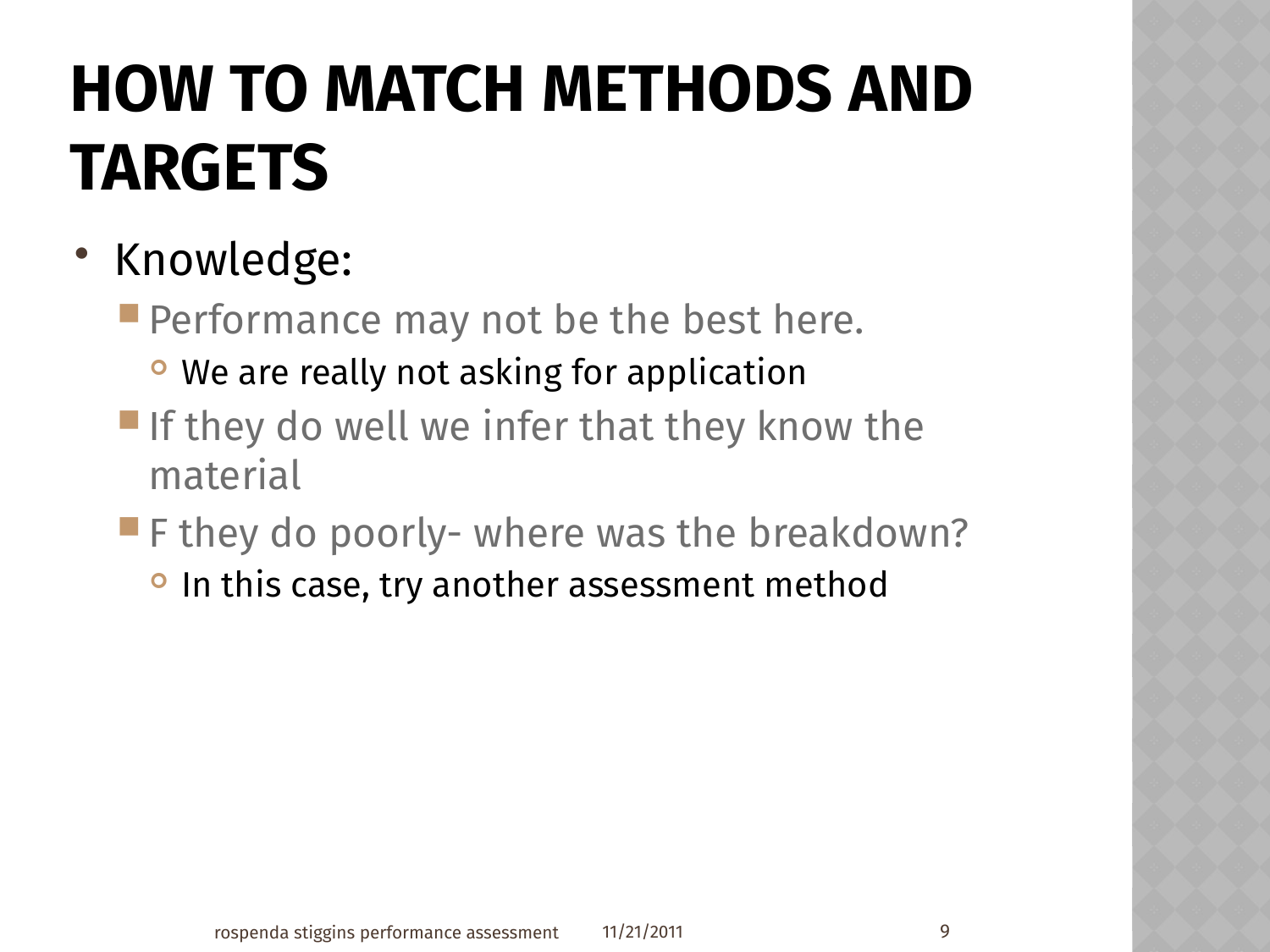

# How to Match Methods and Targets
Knowledge:
Performance may not be the best here.
We are really not asking for application
If they do well we infer that they know the material
F they do poorly- where was the breakdown?
In this case, try another assessment method
9
rospenda stiggins performance assessment
11/21/2011